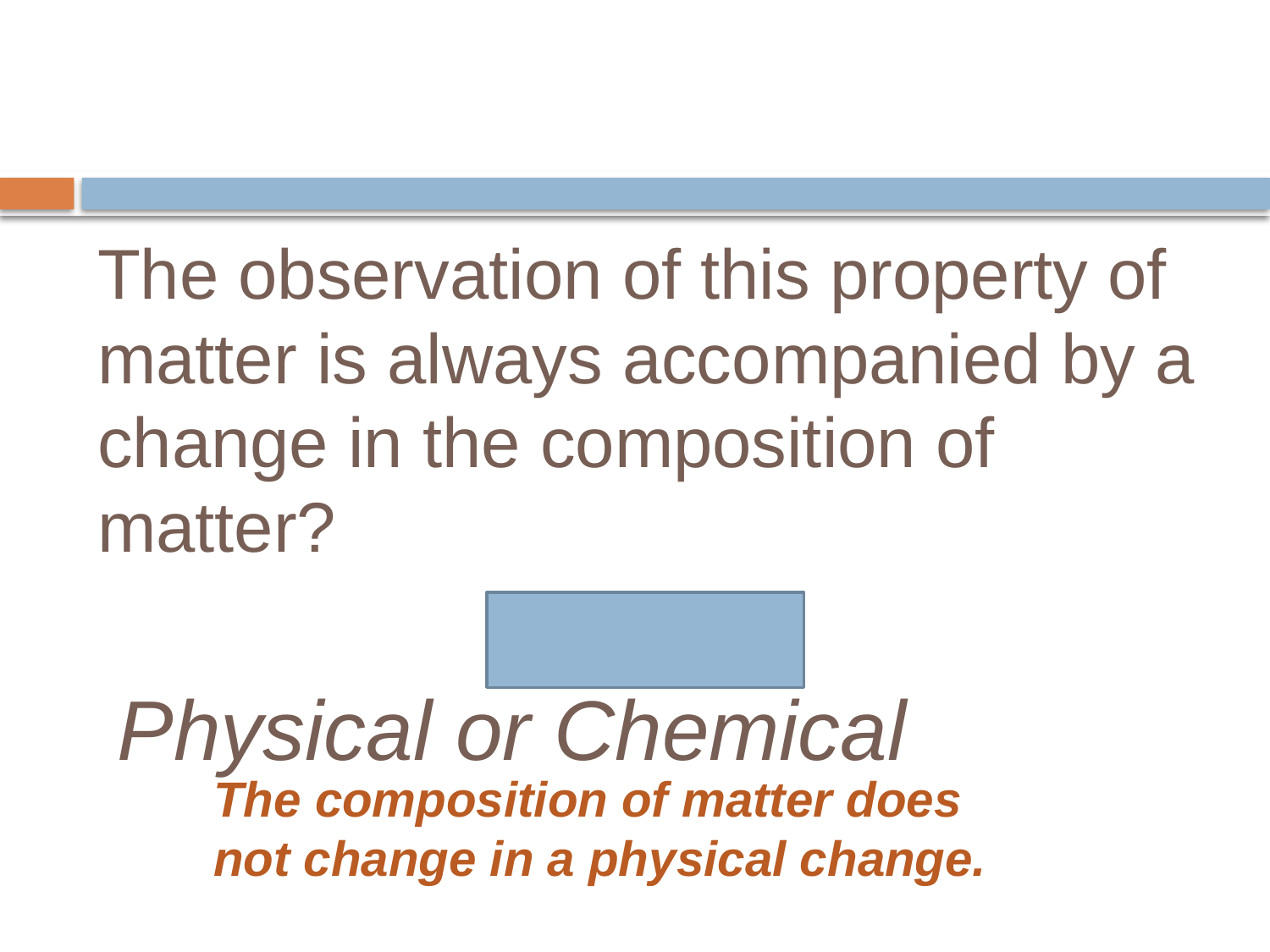

The observation of this property of matter is always accompanied by a change in the composition of matter?

 Physical or Chemical

The composition of matter does not change in a physical change.